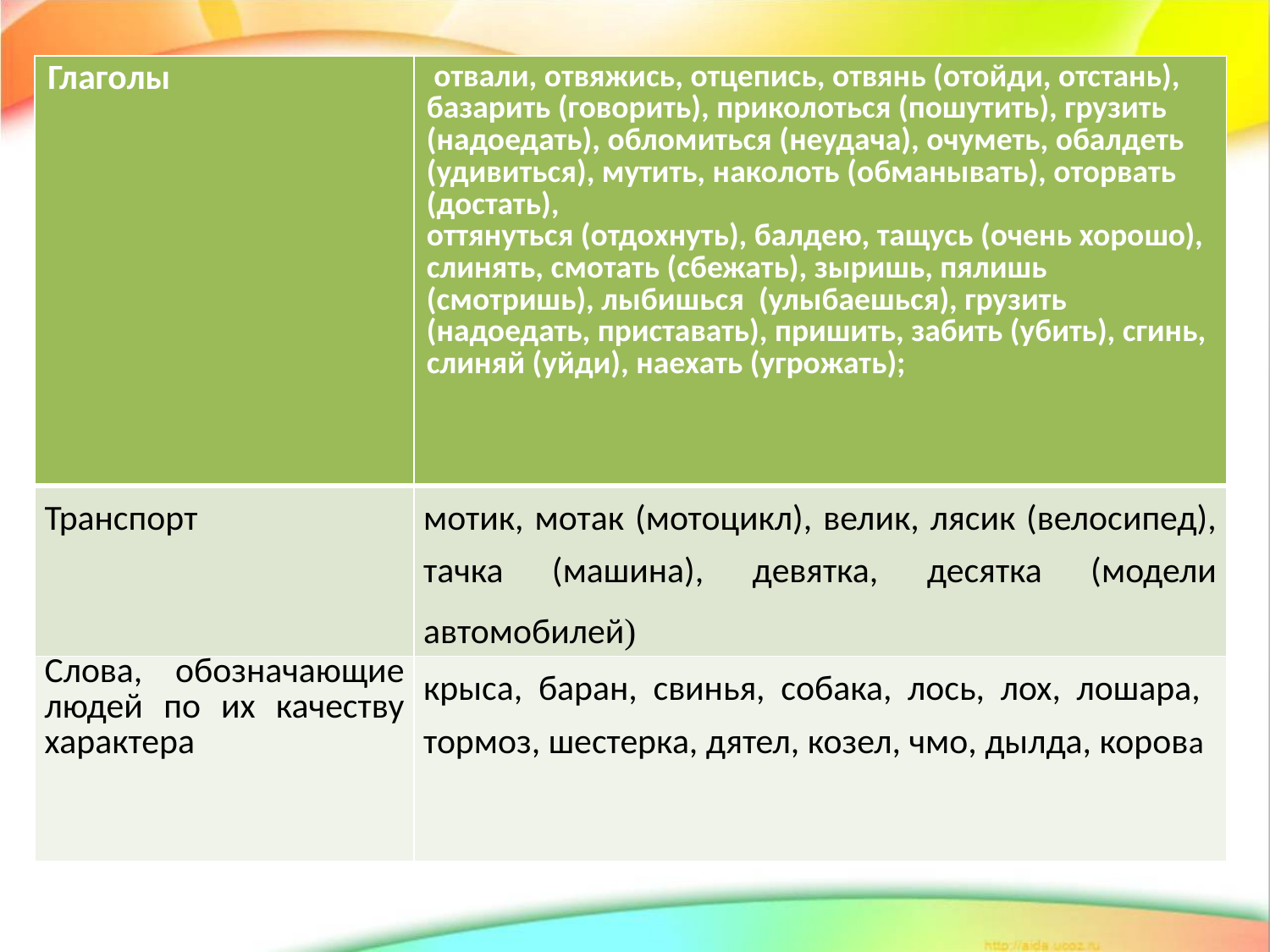

#
| Глаголы | отвали, отвяжись, отцепись, отвянь (отойди, отстань), базарить (говорить), приколоться (пошутить), грузить (надоедать), обломиться (неудача), очуметь, обалдеть (удивиться), мутить, наколоть (обманывать), оторвать (достать), оттянуться (отдохнуть), балдею, тащусь (очень хорошо), слинять, смотать (сбежать), зыришь, пялишь (смотришь), лыбишься (улыбаешься), грузить (надоедать, приставать), пришить, забить (убить), сгинь, слиняй (уйди), наехать (угрожать); |
| --- | --- |
| Транспорт | мотик, мотак (мотоцикл), велик, лясик (велосипед), тачка (машина), девятка, десятка (модели автомобилей) |
| Слова, обозначающие людей по их качеству характера | крыса, баран, свинья, собака, лось, лох, лошара, тормоз, шестерка, дятел, козел, чмо, дылда, корова |